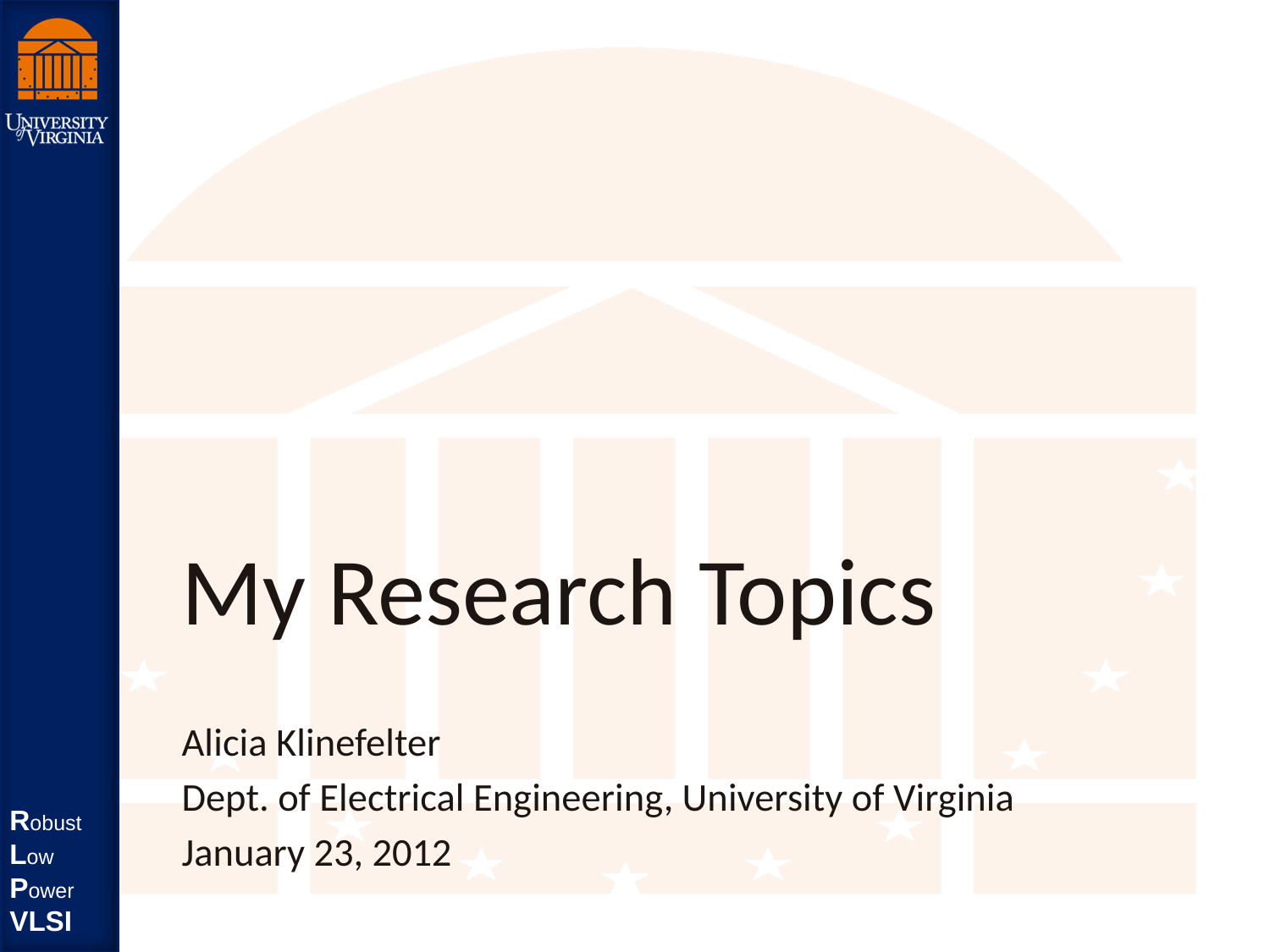

# My Research Topics
Alicia Klinefelter
Dept. of Electrical Engineering, University of Virginia
January 23, 2012